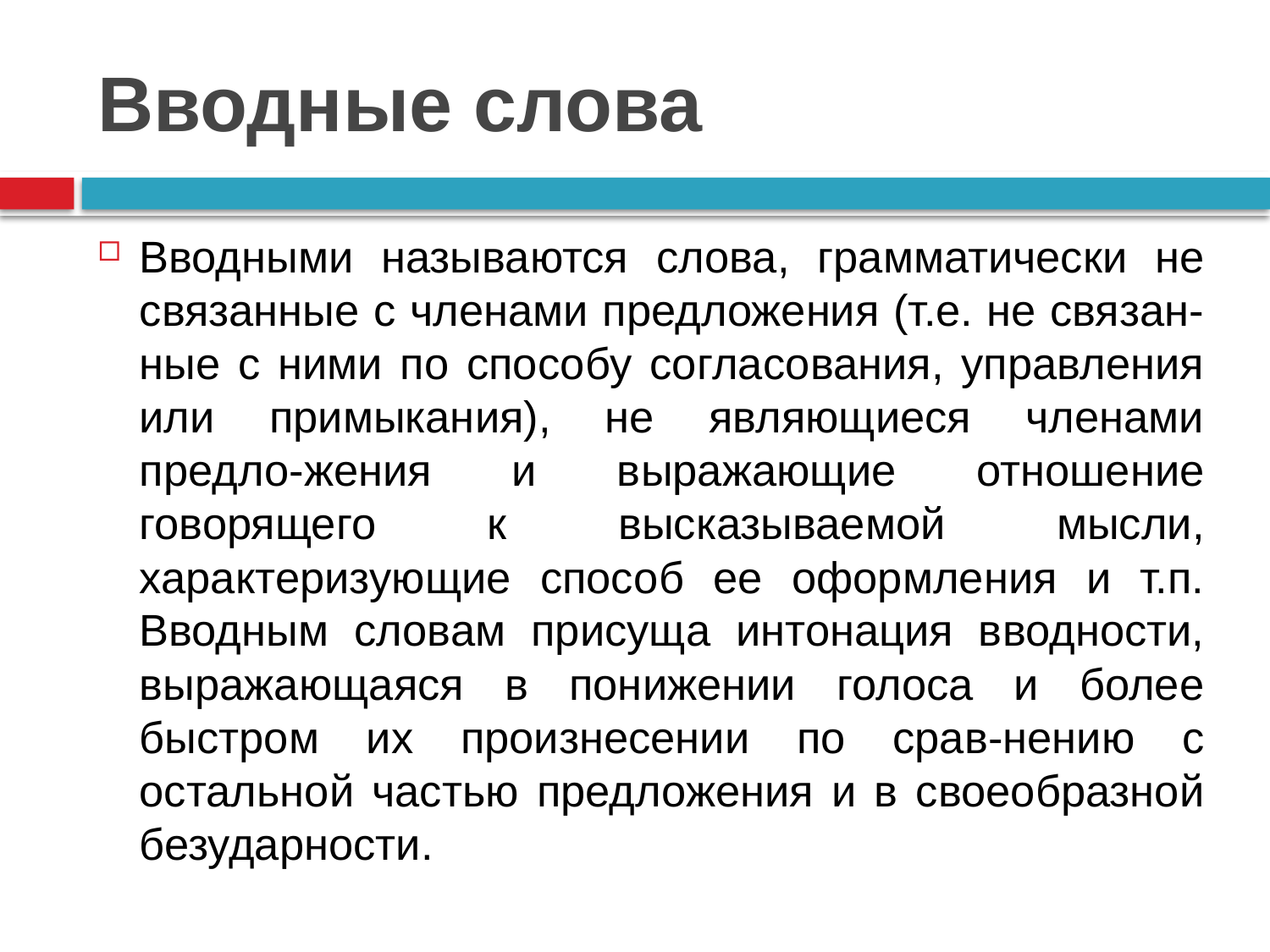

# Вводные слова
Вводными называются слова, грамматически не связанные с членами предложения (т.е. не связан-ные с ними по способу согласования, управления или примыкания), не являющиеся членами предло-жения и выражающие отношение говорящего к высказываемой мысли, характеризующие способ ее оформления и т.п. Вводным словам присуща интонация вводности, выражающаяся в понижении голоса и более быстром их произнесении по срав-нению с остальной частью предложения и в своеобразной безударности.